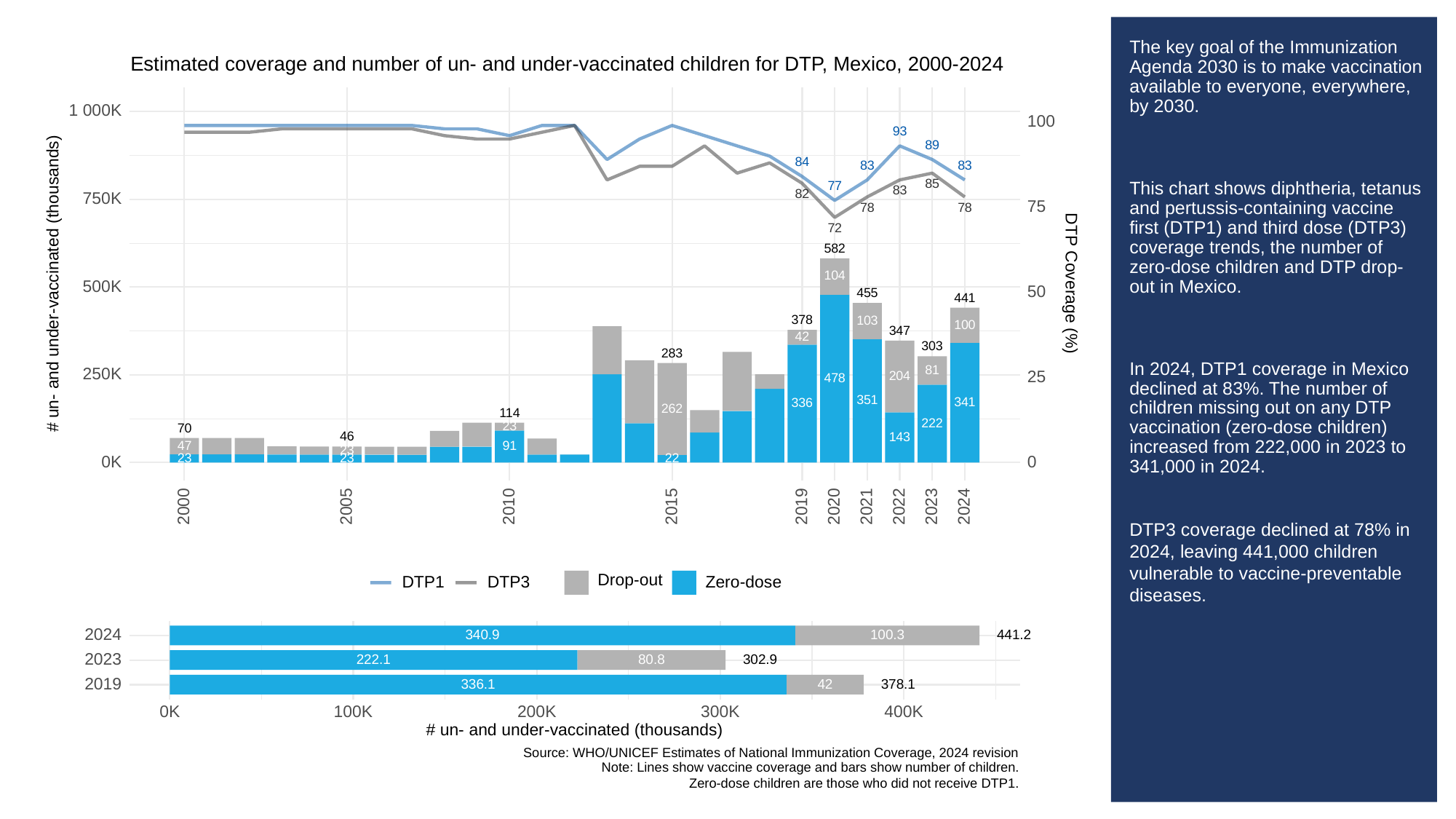

# The key goal of the Immunization Agenda 2030 is to make vaccination available to everyone, everywhere, by 2030.

This chart shows diphtheria, tetanus and pertussis-containing vaccine first (DTP1) and third dose (DTP3) coverage trends, the number of zero-dose children and DTP drop-out in Mexico.

In 2024, DTP1 coverage in Mexico declined at 83%. The number of children missing out on any DTP vaccination (zero-dose children) increased from 222,000 in 2023 to 341,000 in 2024.

DTP3 coverage declined at 78% in 2024, leaving 441,000 children vulnerable to vaccine-preventable diseases.

Estimated coverage and number of un- and under-vaccinated children for DTP, Mexico, 2000-2024

1 000K

100

93
89

84
83
83
85
77
83
82
750K

75
78
78
72

582

104
# un- and under-vaccinated (thousands)
DTP Coverage (%)
500K
50

455
441

378
103
100

347

42

303

283

81
250K
25
204
478

351
341
336
262
114

222
23

70

46

143

47
91
23

23
23
22

0K
0

2023
2000
2005
2010
2015
2019
2020
2021
2022
2024

Drop-out
DTP3
Zero-dose
DTP1

2024
340.9
100.3
441.2

2023
302.9
80.8
222.1

2019
336.1
378.1
42

300K
0K
100K
200K
400K
# un- and under-vaccinated (thousands)
Source: WHO/UNICEF Estimates of National Immunization Coverage, 2024 revision
Note: Lines show vaccine coverage and bars show number of children.
Zero-dose children are those who did not receive DTP1.